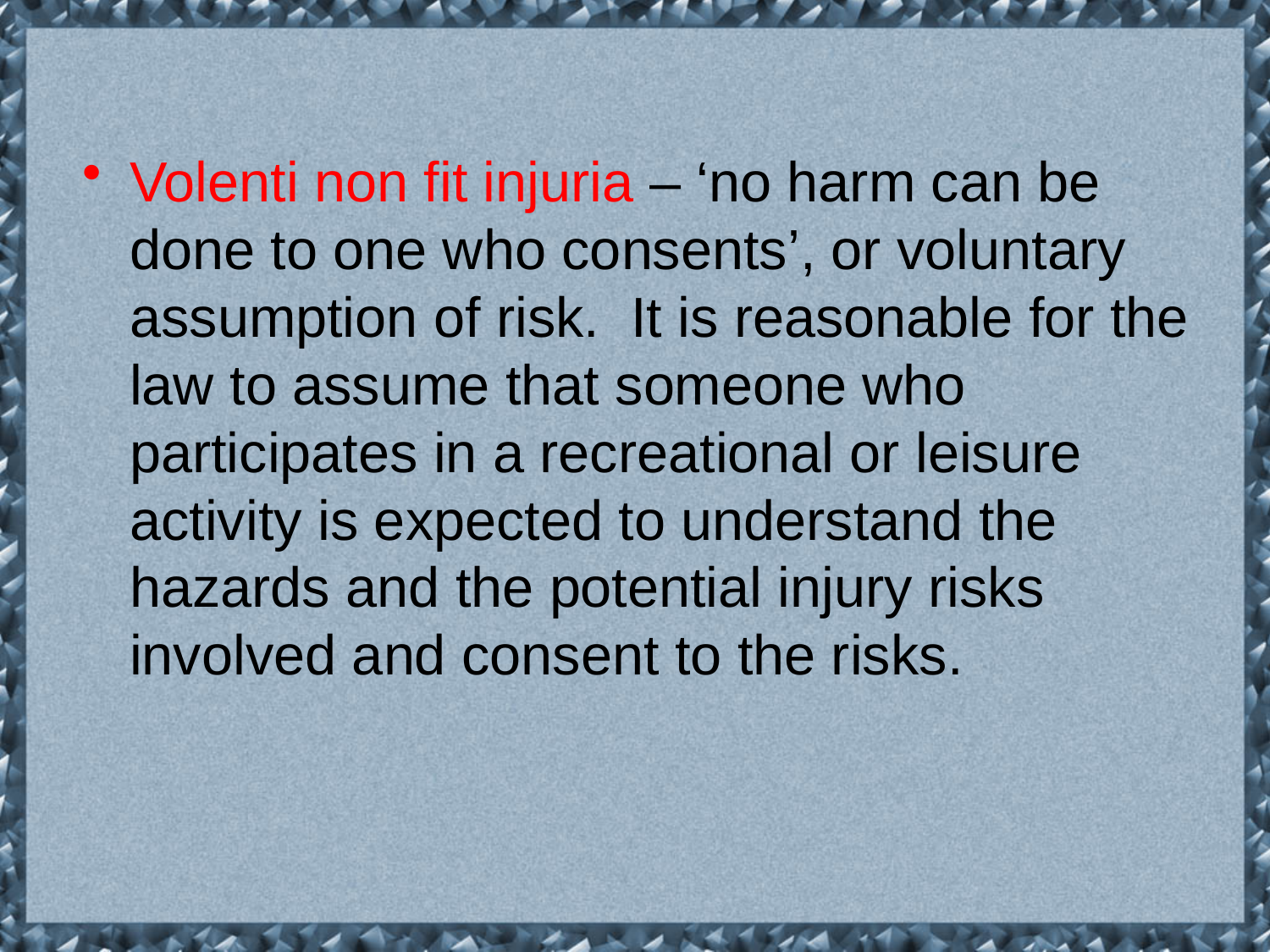

Volenti non fit injuria – ‘no harm can be done to one who consents’, or voluntary assumption of risk.  It is reasonable for the law to assume that someone who participates in a recreational or leisure activity is expected to understand the hazards and the potential injury risks involved and consent to the risks.